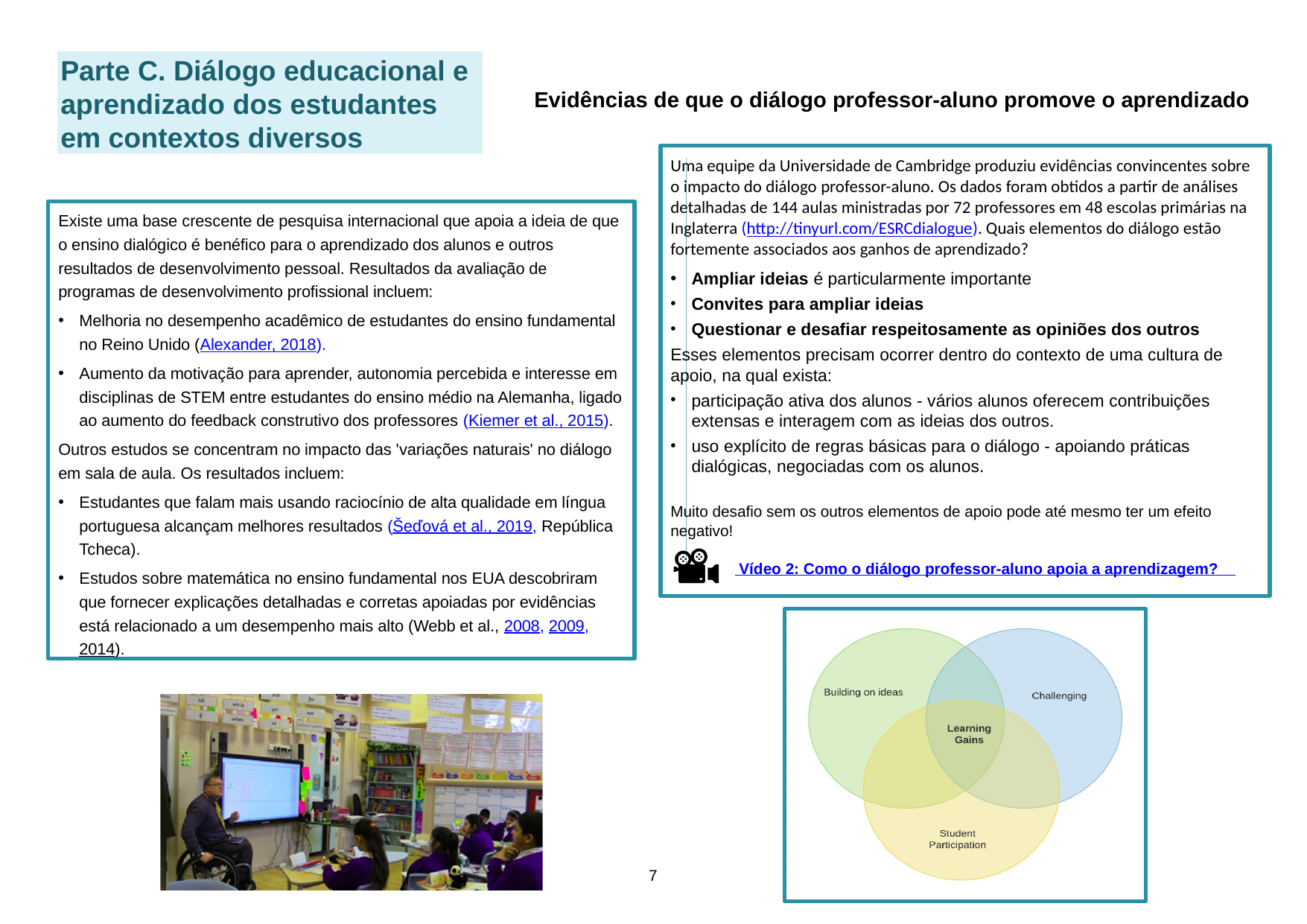

Parte C. Diálogo educacional e aprendizado dos estudantes em contextos diversos
Evidências de que o diálogo professor-aluno promove o aprendizado

Uma equipe da Universidade de Cambridge produziu evidências convincentes sobre o impacto do diálogo professor-aluno. Os dados foram obtidos a partir de análises detalhadas de 144 aulas ministradas por 72 professores em 48 escolas primárias na Inglaterra (http://tinyurl.com/ESRCdialogue). Quais elementos do diálogo estão fortemente associados aos ganhos de aprendizado?
Ampliar ideias é particularmente importante
Convites para ampliar ideias
Questionar e desafiar respeitosamente as opiniões dos outros
Esses elementos precisam ocorrer dentro do contexto de uma cultura de apoio, na qual exista:
participação ativa dos alunos - vários alunos oferecem contribuições extensas e interagem com as ideias dos outros.
uso explícito de regras básicas para o diálogo - apoiando práticas dialógicas, negociadas com os alunos.

Muito desafio sem os outros elementos de apoio pode até mesmo ter um efeito negativo!

                Vídeo 2: Como o diálogo professor-aluno apoia a aprendizagem?

(Whhttp://tiich tanylk murlo.vcomes      a/ESRre   stCdironalgogly  auess).ociated  with learning gains?
··              inbuivitalditiong nons toidebasuildis   opnaridticeaulas    rly important
wh·Thechicsehallenttalheskgeinmegovleameensdnneqtuseestadretoiofonhappeuinngdo: thners’in theviewcontes  respxtectoffuallysupporti*	ve classroom, in  wi·and· tactiexhespngatveluicdigetestudenutwsseitohntfotgrpartihoersuncid’ ipatidrueaslesonfo–r mutalklti–plsupportie  studenngtsdigaliveogeicxtpractiendedcecs,onnetrgibotiutateionds
*efToofect!much  challenging without the other supportive elements can even have a   negative

Existe uma base crescente de pesquisa internacional que apoia a ideia de que o ensino dialógico é benéfico para o aprendizado dos alunos e outros resultados de desenvolvimento pessoal. Resultados da avaliação de programas de desenvolvimento profissional incluem:
Melhoria no desempenho acadêmico de estudantes do ensino fundamental no Reino Unido (Alexander, 2018).
Aumento da motivação para aprender, autonomia percebida e interesse em disciplinas de STEM entre estudantes do ensino médio na Alemanha, ligado ao aumento do feedback construtivo dos professores (Kiemer et al., 2015).
Outros estudos se concentram no impacto das 'variações naturais' no diálogo em sala de aula. Os resultados incluem:
Estudantes que falam mais usando raciocínio de alta qualidade em língua portuguesa alcançam melhores resultados (Šeďová et al., 2019, República Tcheca).
Estudos sobre matemática no ensino fundamental nos EUA descobriram que fornecer explicações detalhadas e corretas apoiadas por evidências está relacionado a um desempenho mais alto (Webb et al., 2008, 2009, 2014).

7